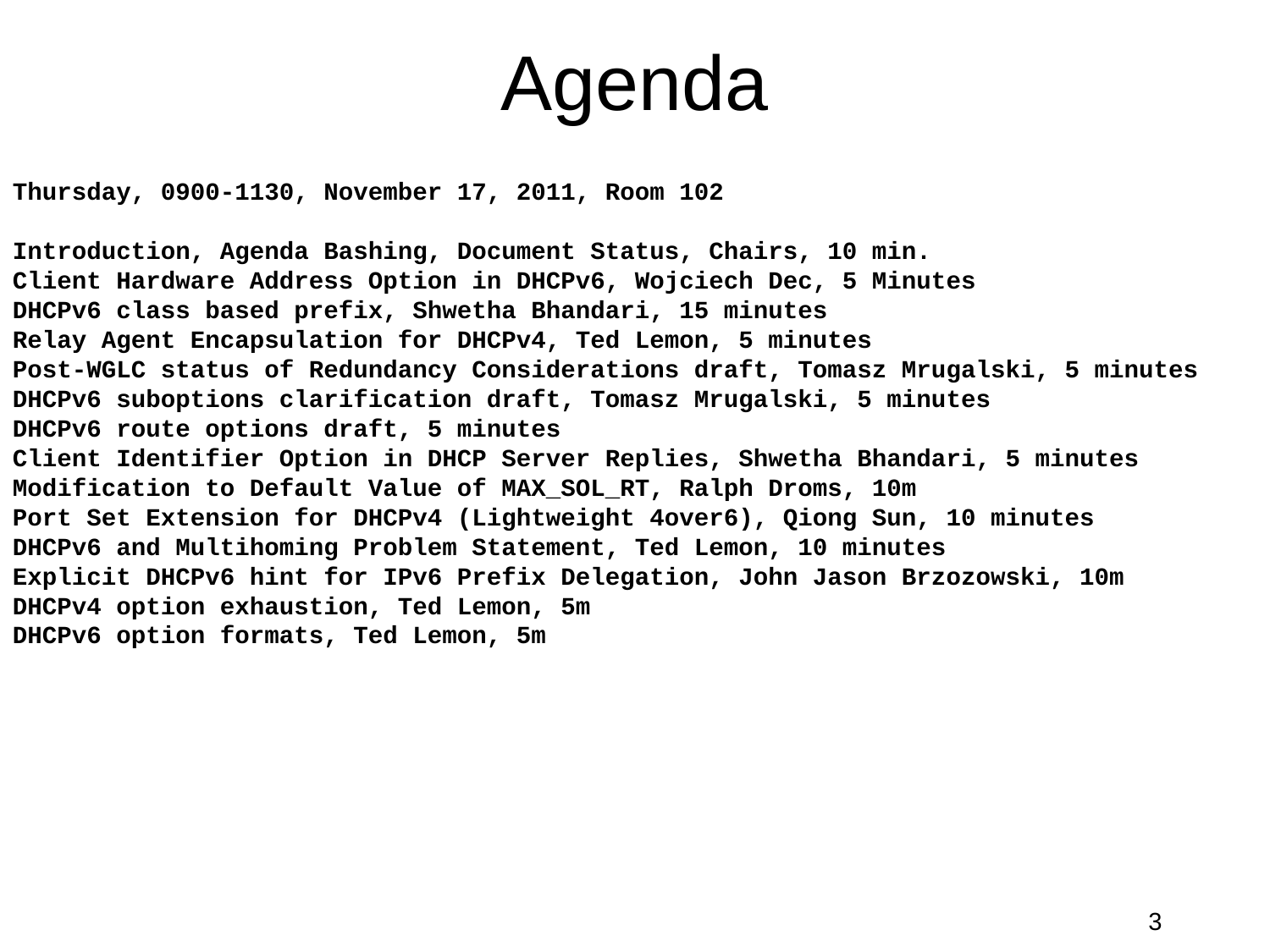

# Agenda
Thursday, 0900-1130, November 17, 2011, Room 102

Introduction, Agenda Bashing, Document Status, Chairs, 10 min.
Client Hardware Address Option in DHCPv6, Wojciech Dec, 5 Minutes
DHCPv6 class based prefix, Shwetha Bhandari, 15 minutes
Relay Agent Encapsulation for DHCPv4, Ted Lemon, 5 minutes
Post-WGLC status of Redundancy Considerations draft, Tomasz Mrugalski, 5 minutes
DHCPv6 suboptions clarification draft, Tomasz Mrugalski, 5 minutes
DHCPv6 route options draft, 5 minutes
Client Identifier Option in DHCP Server Replies, Shwetha Bhandari, 5 minutes
Modification to Default Value of MAX_SOL_RT, Ralph Droms, 10m
Port Set Extension for DHCPv4 (Lightweight 4over6), Qiong Sun, 10 minutes
DHCPv6 and Multihoming Problem Statement, Ted Lemon, 10 minutes
Explicit DHCPv6 hint for IPv6 Prefix Delegation, John Jason Brzozowski, 10m
DHCPv4 option exhaustion, Ted Lemon, 5m
DHCPv6 option formats, Ted Lemon, 5m
3